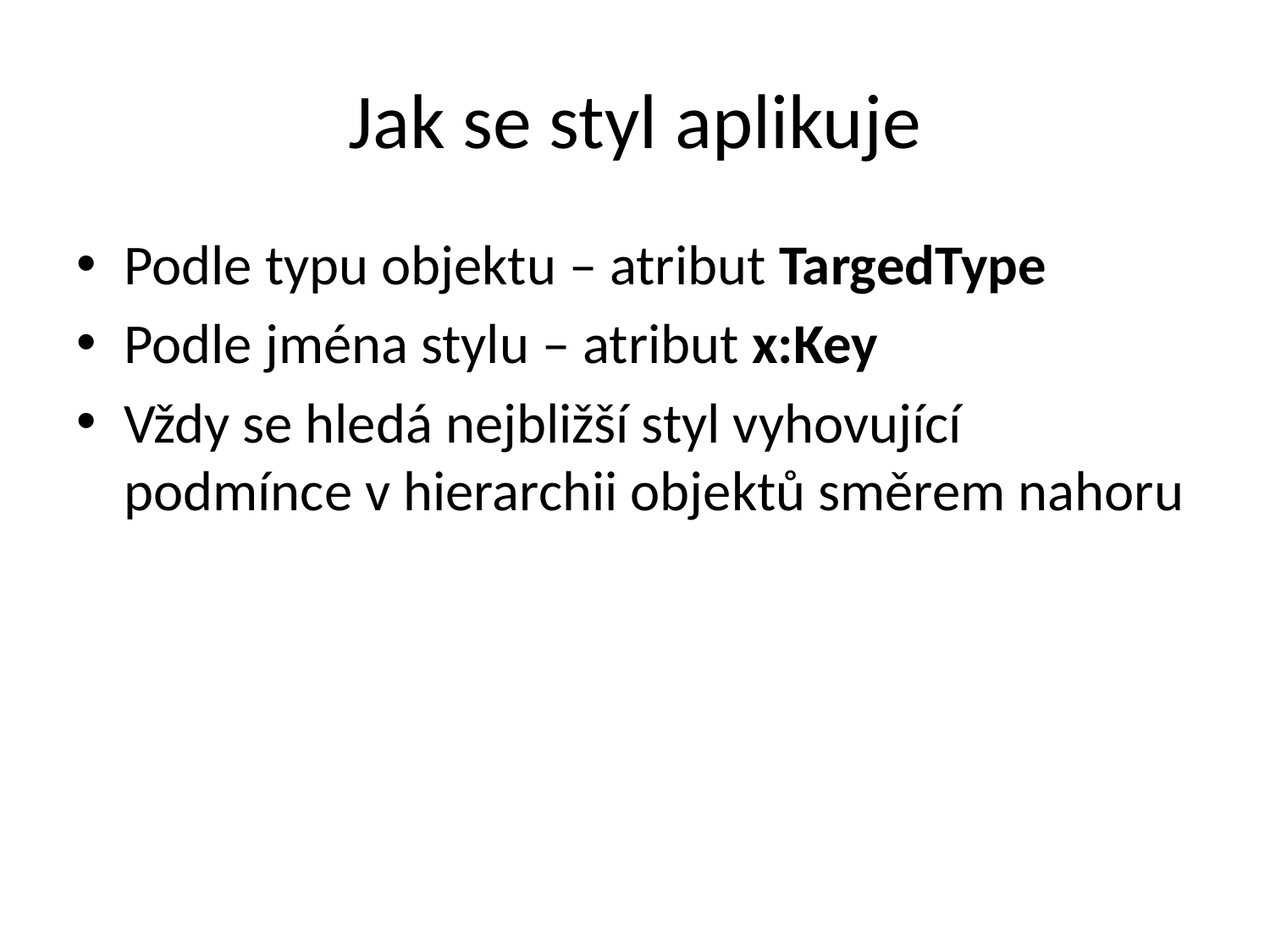

# Jak se styl aplikuje
Podle typu objektu – atribut TargedType
Podle jména stylu – atribut x:Key
Vždy se hledá nejbližší styl vyhovující podmínce v hierarchii objektů směrem nahoru